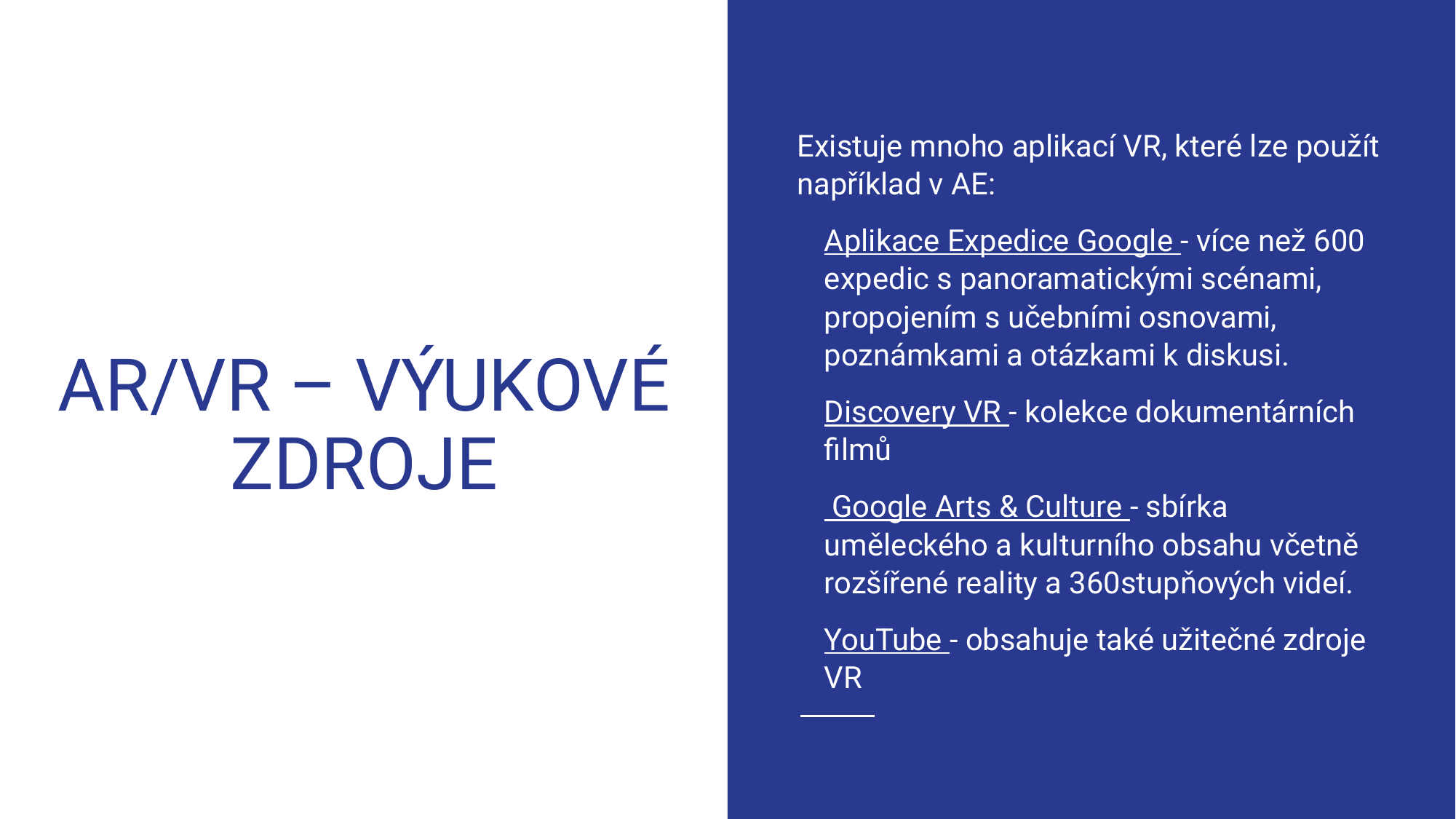

Existuje mnoho aplikací VR, které lze použít například v AE:
Aplikace Expedice Google - více než 600 expedic s panoramatickými scénami, propojením s učebními osnovami, poznámkami a otázkami k diskusi.
Discovery VR - kolekce dokumentárních filmů
 Google Arts & Culture - sbírka uměleckého a kulturního obsahu včetně rozšířené reality a 360stupňových videí.
YouTube - obsahuje také užitečné zdroje VR
# AR/VR – VÝUKOVÉ ZDROJE